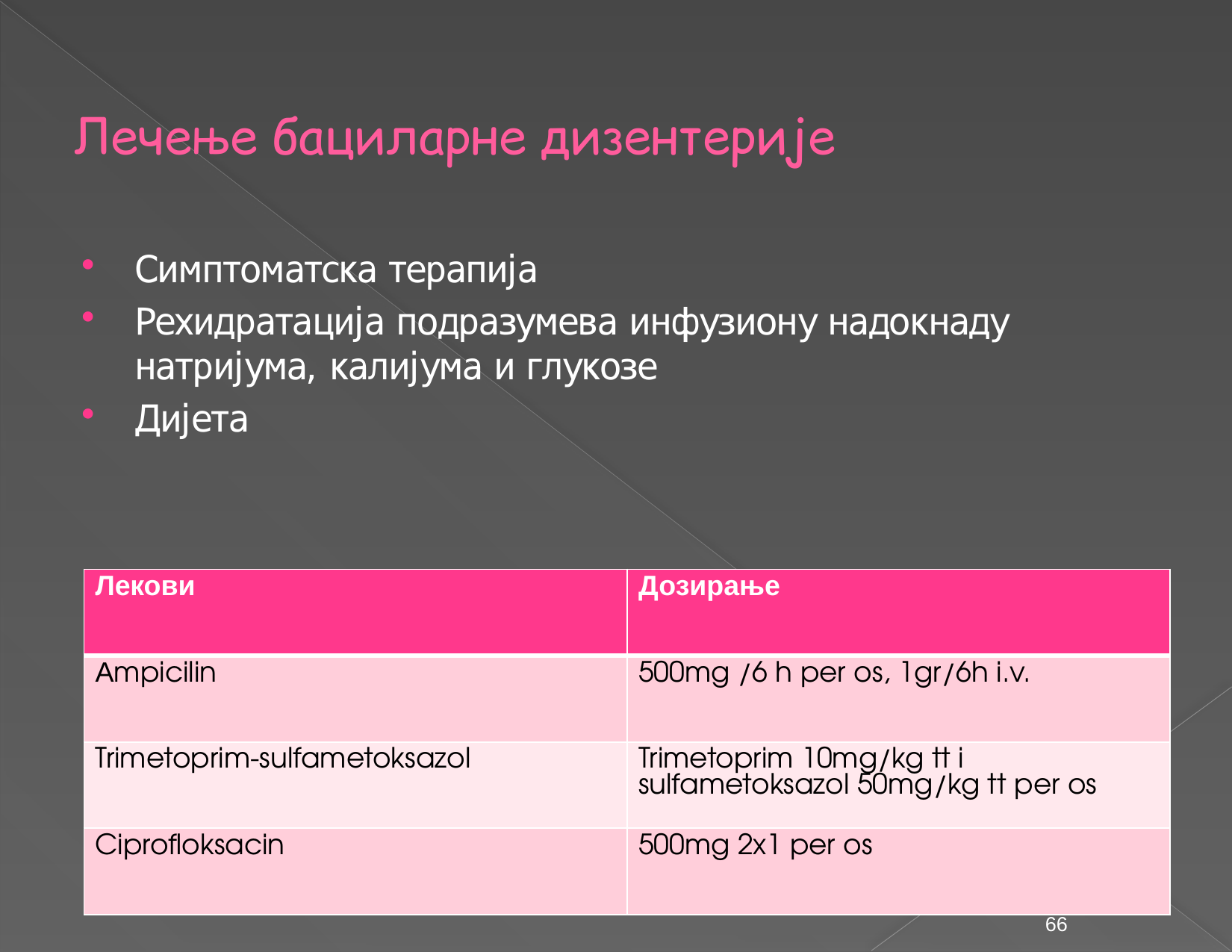

# Лечење бациларне дизентерије
Симптоматска терапија
Рехидратација подразумева инфузиону надокнаду натријума, калијума и глукозе
Дијета

| Лекови | Дозирање |
| --- | --- |
| Аmpicilin | 500mg /6 h per os, 1gr/6h i.v. |
| Trimetoprim-sulfametoksazol | Trimetoprim 10mg/kg tt i sulfametoksazol 50mg/kg tt per os |
| Ciprofloksacin | 500mg 2x1 per os |
66